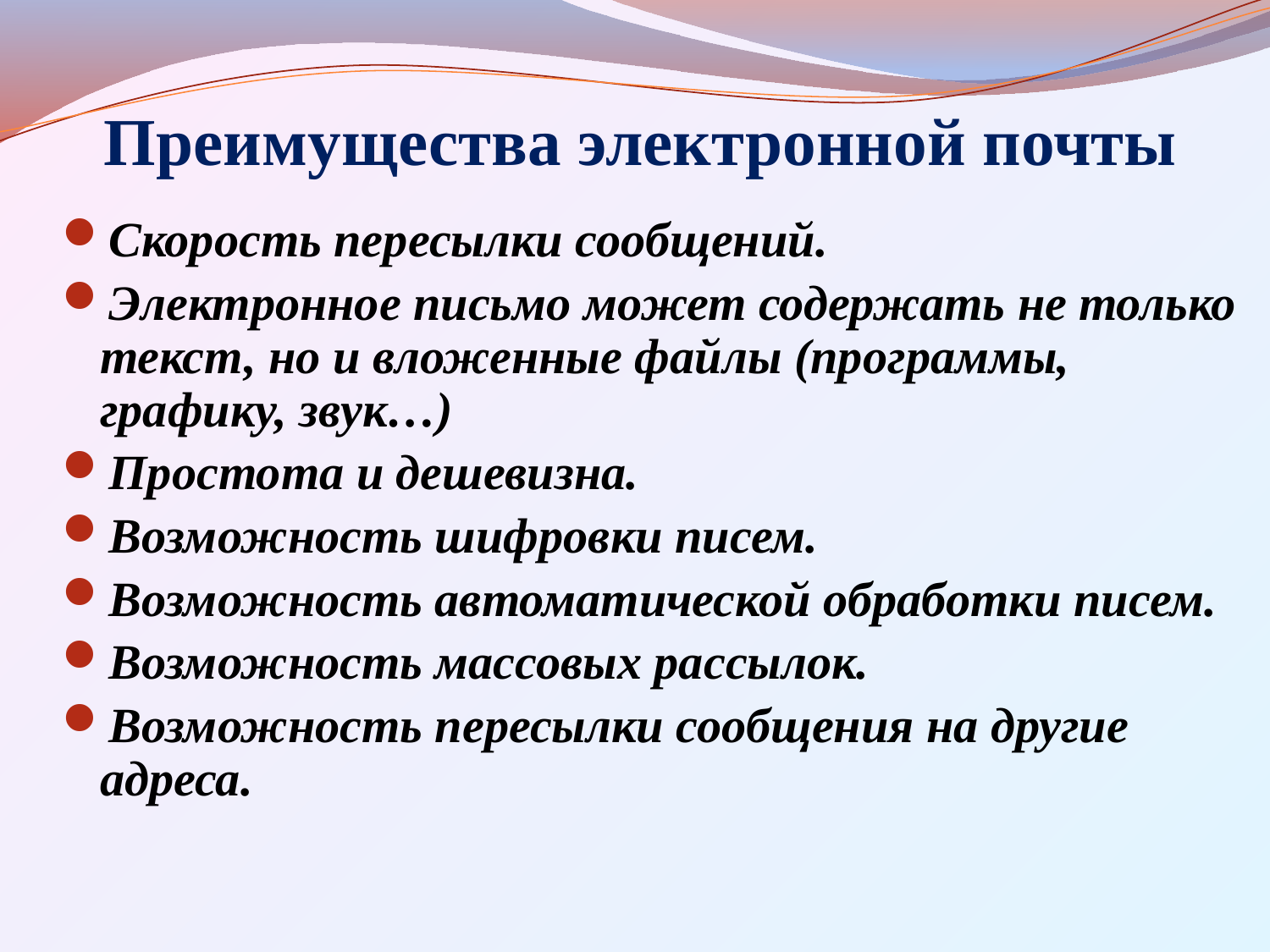

# Преимущества электронной почты
Скорость пересылки сообщений.
Электронное письмо может содержать не только текст, но и вложенные файлы (программы, графику, звук…)
Простота и дешевизна.
Возможность шифровки писем.
Возможность автоматической обработки писем.
Возможность массовых рассылок.
Возможность пересылки сообщения на другие адреса.